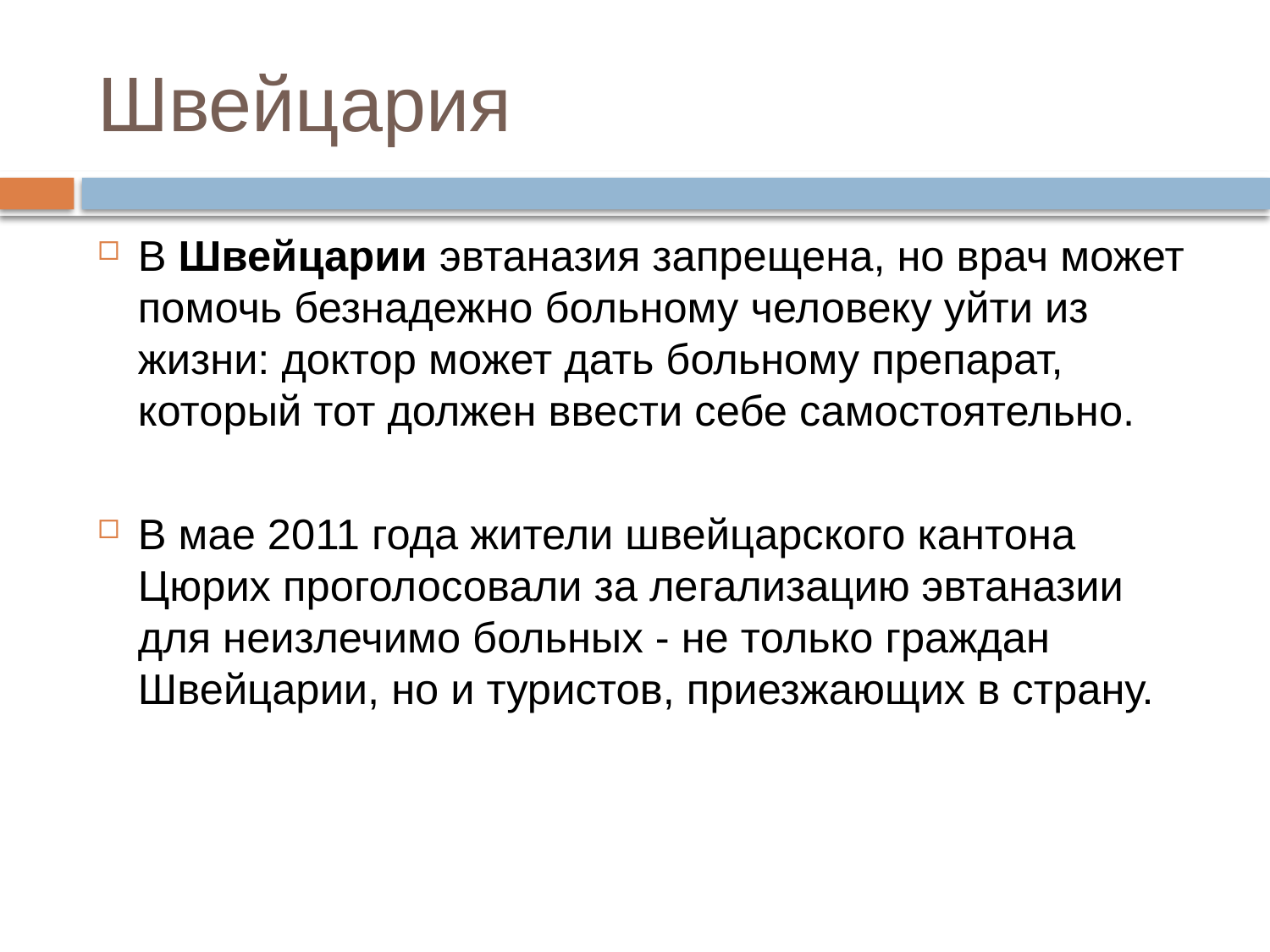

# Швейцария
В Швейцарии эвтаназия запрещена, но врач может помочь безнадежно больному человеку уйти из жизни: доктор может дать больному препарат, который тот должен ввести себе самостоятельно.

В мае 2011 года жители швейцарского кантона Цюрих проголосовали за легализацию эвтаназии для неизлечимо больных - не только граждан Швейцарии, но и туристов, приезжающих в страну.